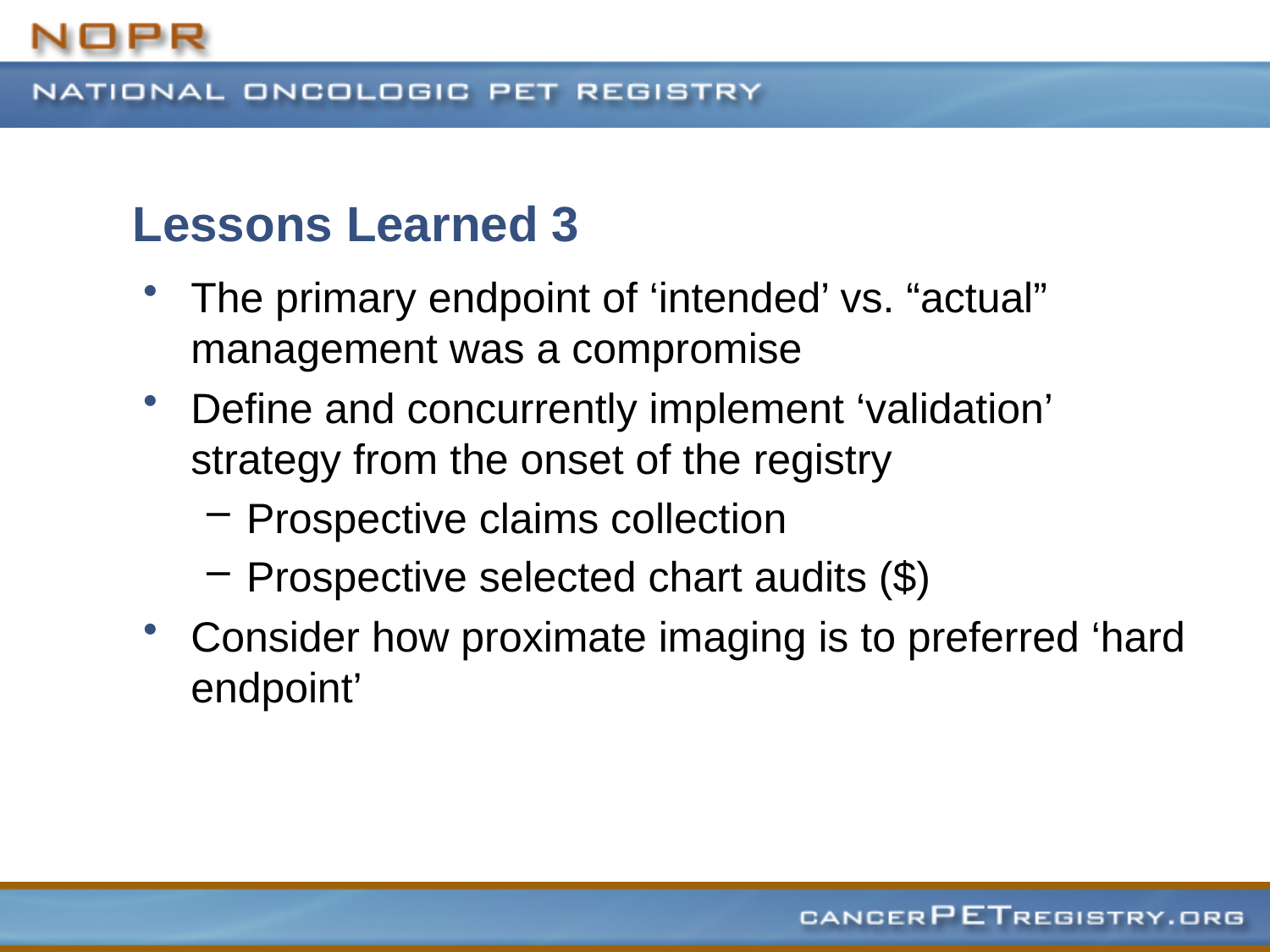

# Lessons Learned 3
The primary endpoint of ‘intended’ vs. “actual” management was a compromise
Define and concurrently implement ‘validation’ strategy from the onset of the registry
Prospective claims collection
Prospective selected chart audits ($)
Consider how proximate imaging is to preferred ‘hard endpoint’